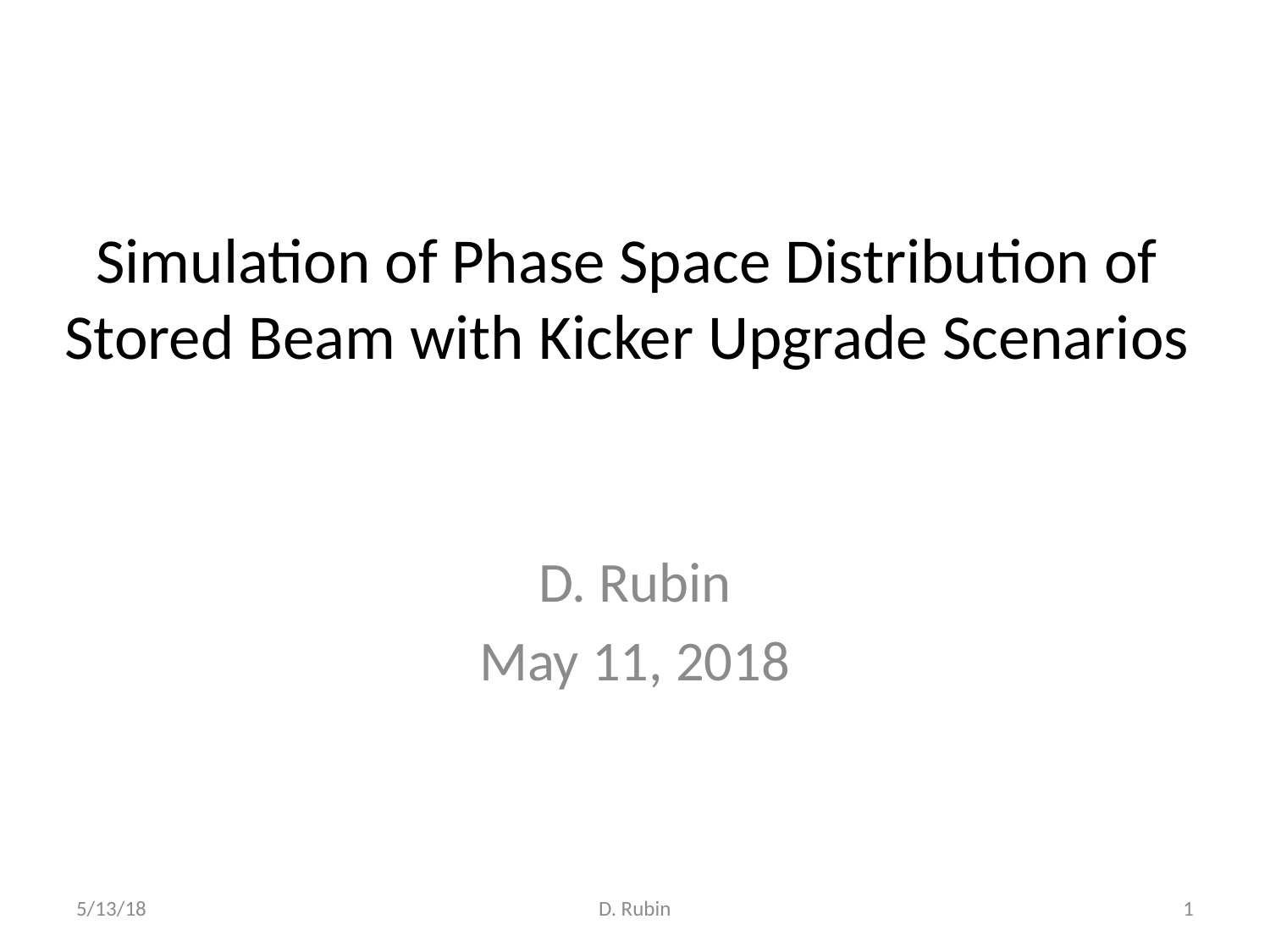

# Simulation of Phase Space Distribution of Stored Beam with Kicker Upgrade Scenarios
D. Rubin
May 11, 2018
5/13/18
D. Rubin
1